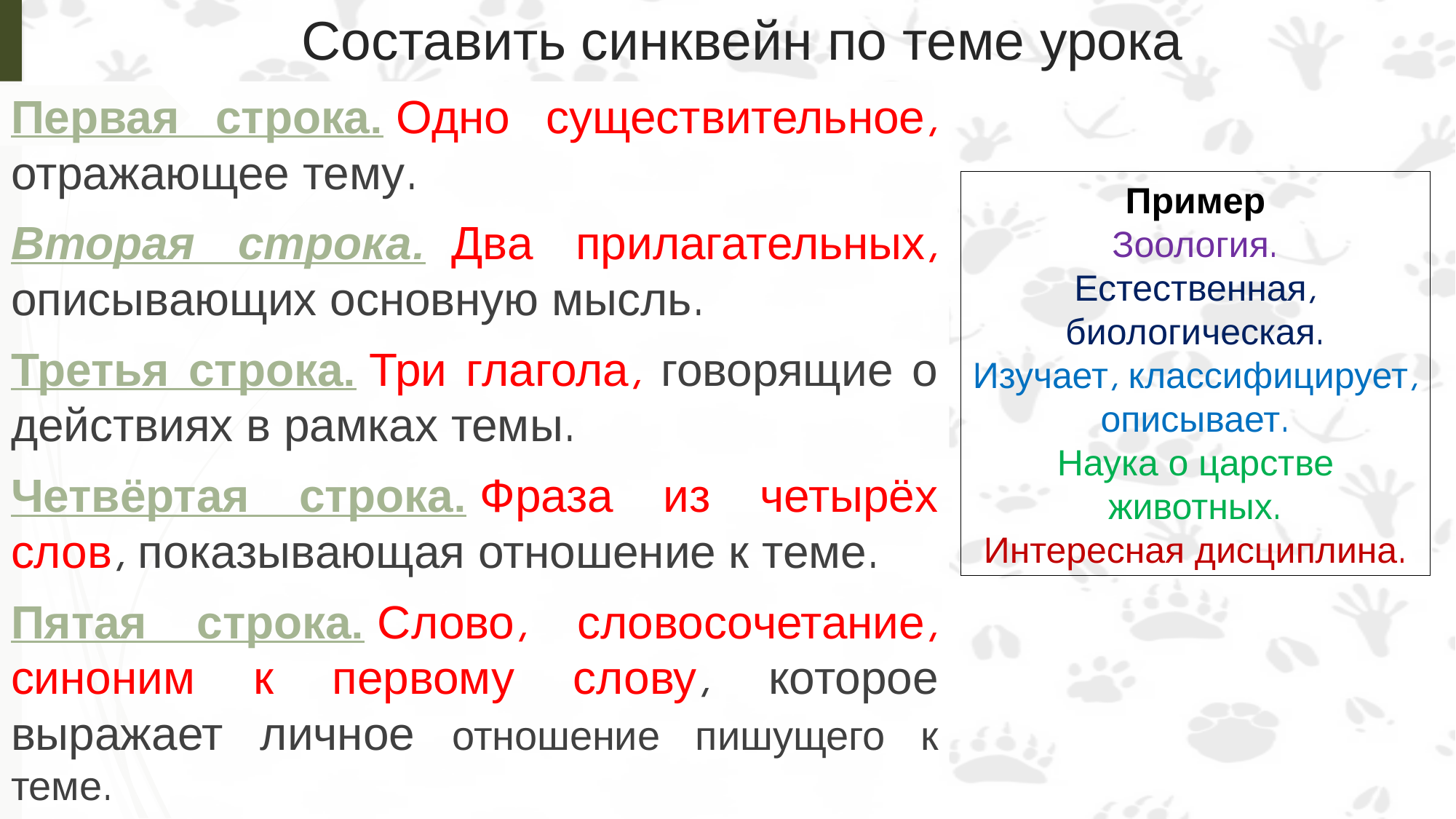

# Составить синквейн по теме урока
Первая строка. Одно существительное, отражающее тему.
Вторая строка.  Два прилагательных, описывающих основную мысль.
Третья строка. Три глагола, говорящие о действиях в рамках темы.
Четвёртая строка. Фраза из четырёх слов, показывающая отношение к теме.
Пятая строка. Слово, словосочетание, синоним к первому слову, которое выражает личное отношение пишущего к теме.

Пример
Зоология.
Естественная, биологическая.
Изучает, классифицирует, описывает.
Наука о царстве животных.
Интересная дисциплина.